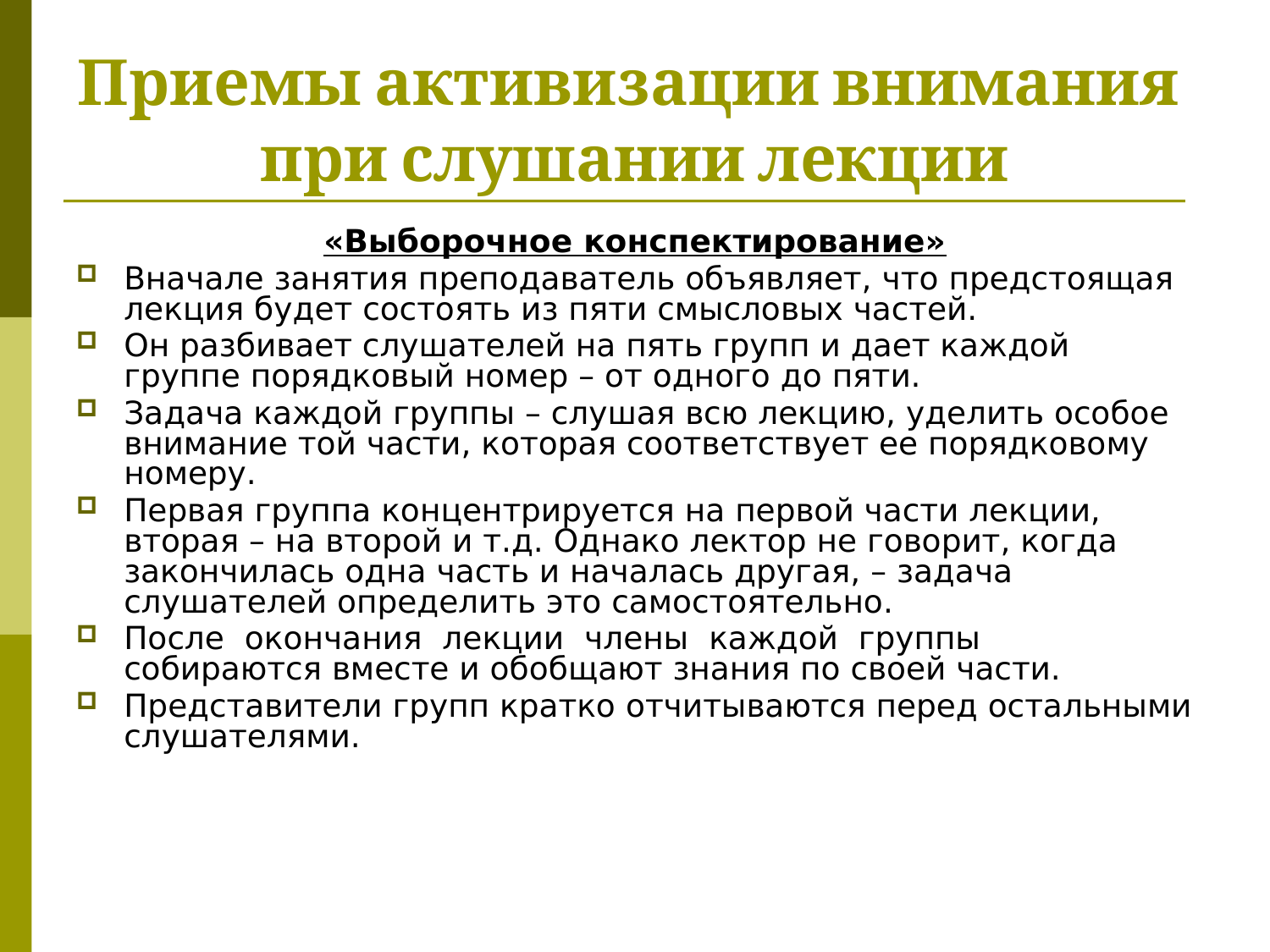

Приемы активизации внимания
при слушании лекции
«Выборочное конспектирование»
Вначале занятия преподаватель объявляет, что предстоящая лекция будет состоять из пяти смысловых частей.
Он разбивает слушателей на пять групп и дает каждой группе порядковый номер – от одного до пяти.
Задача каждой группы – слушая всю лекцию, уделить особое внимание той части, которая соответствует ее порядковому номеру.
Первая группа концентрируется на первой части лекции, вторая – на второй и т.д. Однако лектор не говорит, когда закончилась одна часть и началась другая, – задача слушателей определить это самостоятельно.
После  окончания  лекции  члены  каждой  группы  собираются вместе и обобщают знания по своей части.
Представители групп кратко отчитываются перед остальными слушателями.